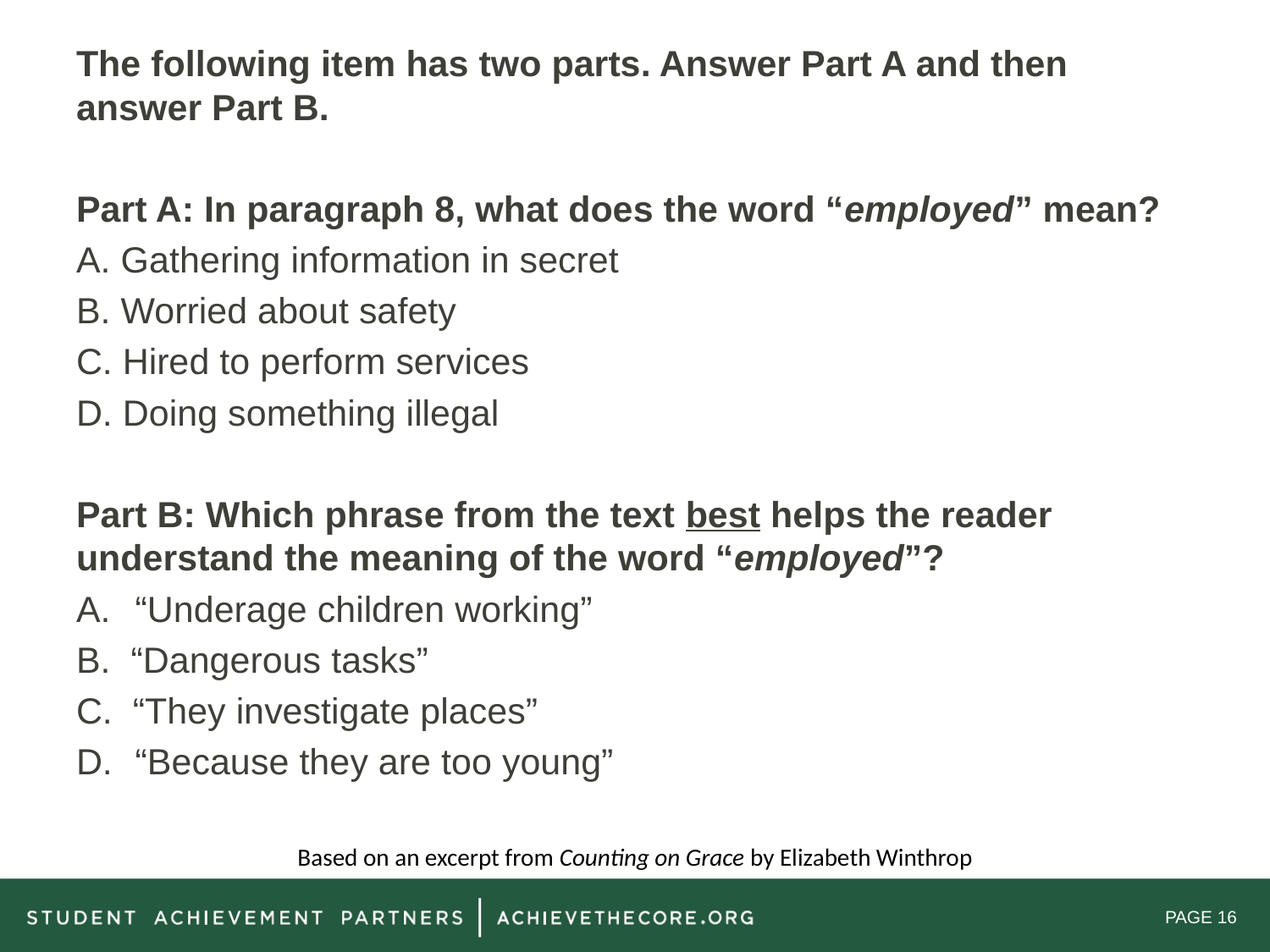

The following item has two parts. Answer Part A and then answer Part B.

Part A: In paragraph 8, what does the word “employed” mean?
A. Gathering information in secret
B. Worried about safety
C. Hired to perform services
D. Doing something illegal

Part B: Which phrase from the text best helps the reader understand the meaning of the word “employed”?
“Underage children working”
B.  “Dangerous tasks”
C.  “They investigate places”
“Because they are too young”
Based on an excerpt from Counting on Grace by Elizabeth Winthrop